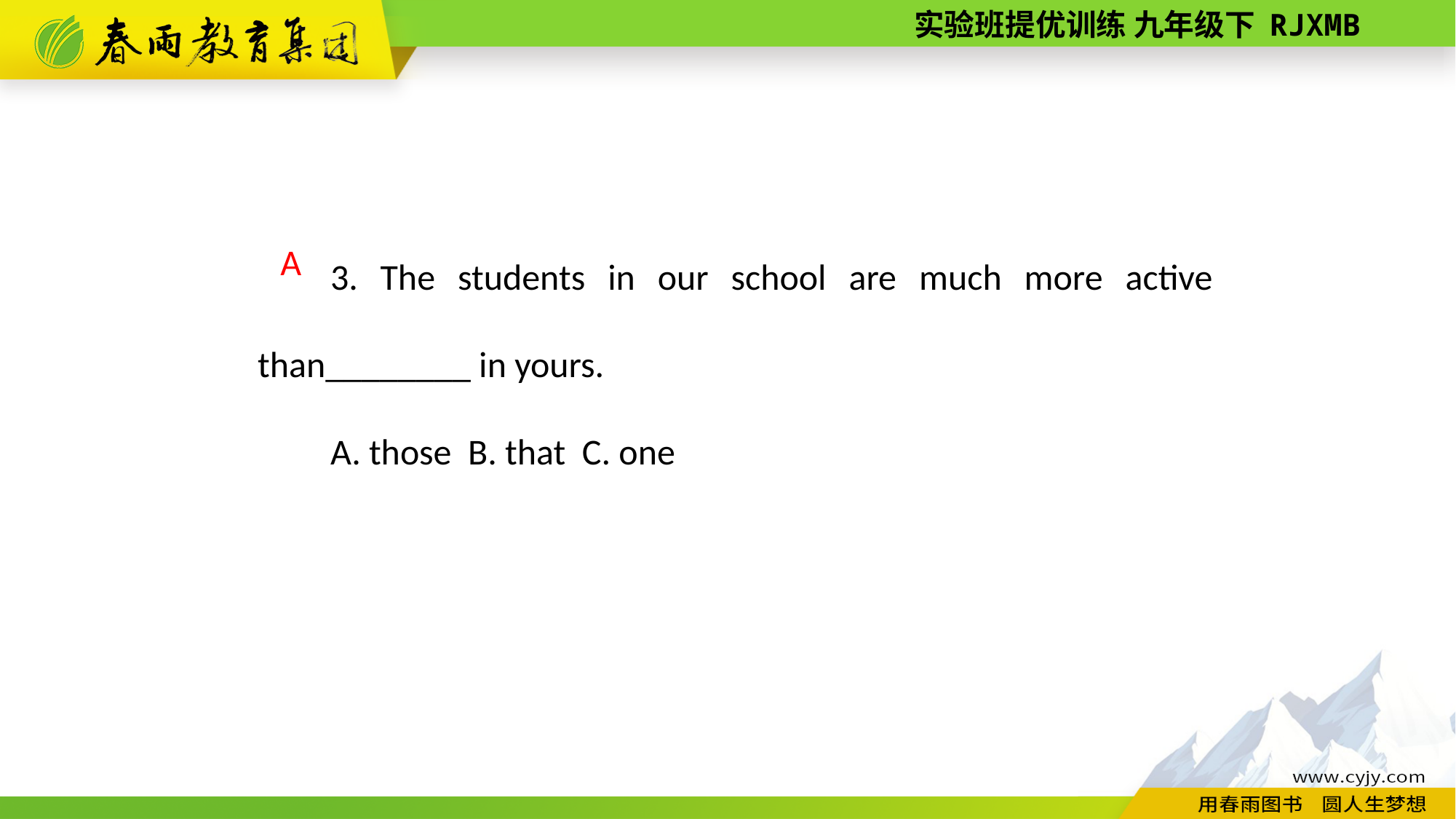

3. The students in our school are much more active than________ in yours.
A. those  B. that  C. one
A